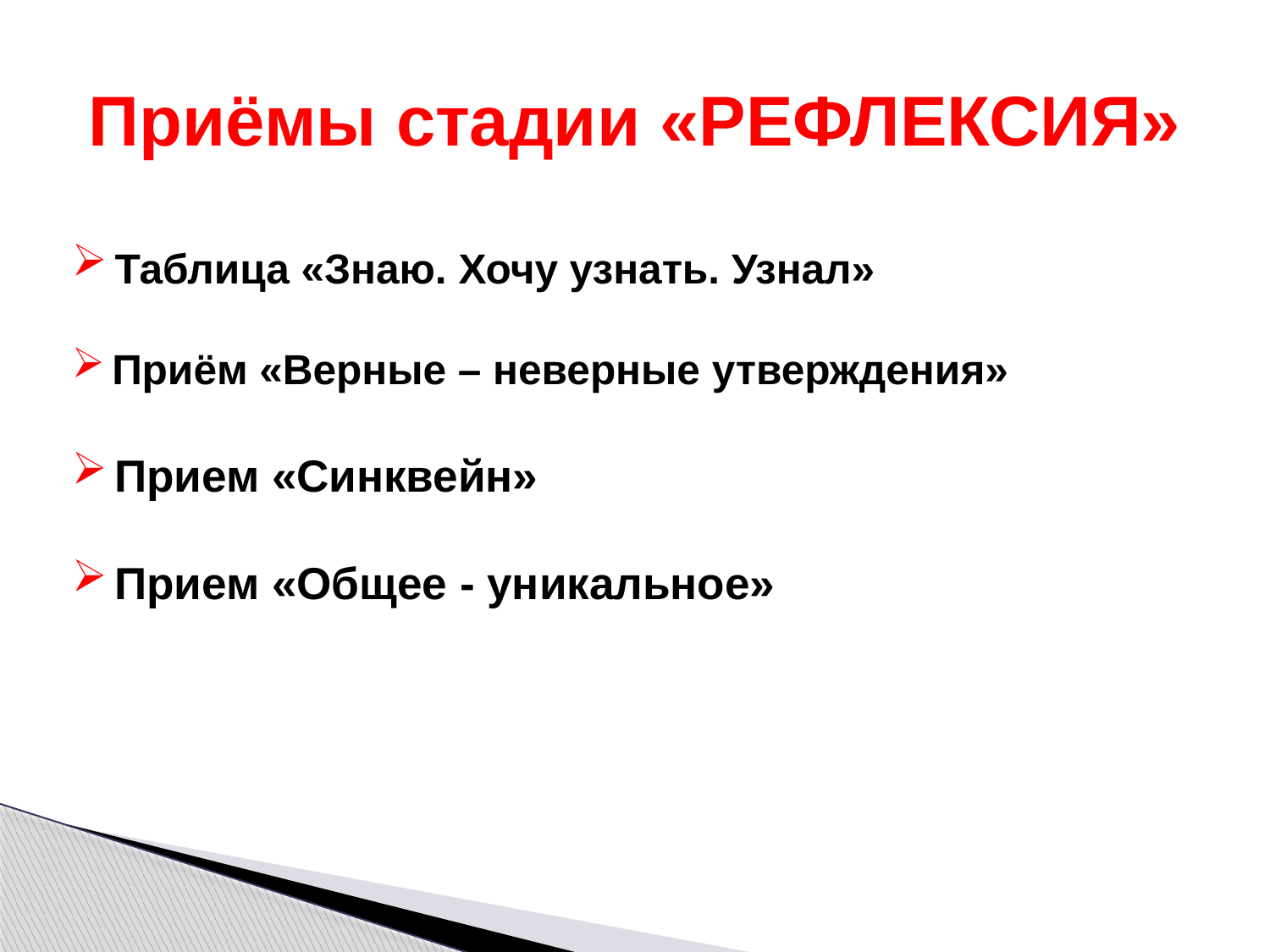

# Приёмы стадии «РЕФЛЕКСИЯ»
 Таблица «Знаю. Хочу узнать. Узнал»
 Приём «Верные – неверные утверждения»
 Прием «Синквейн»
 Прием «Общее - уникальное»